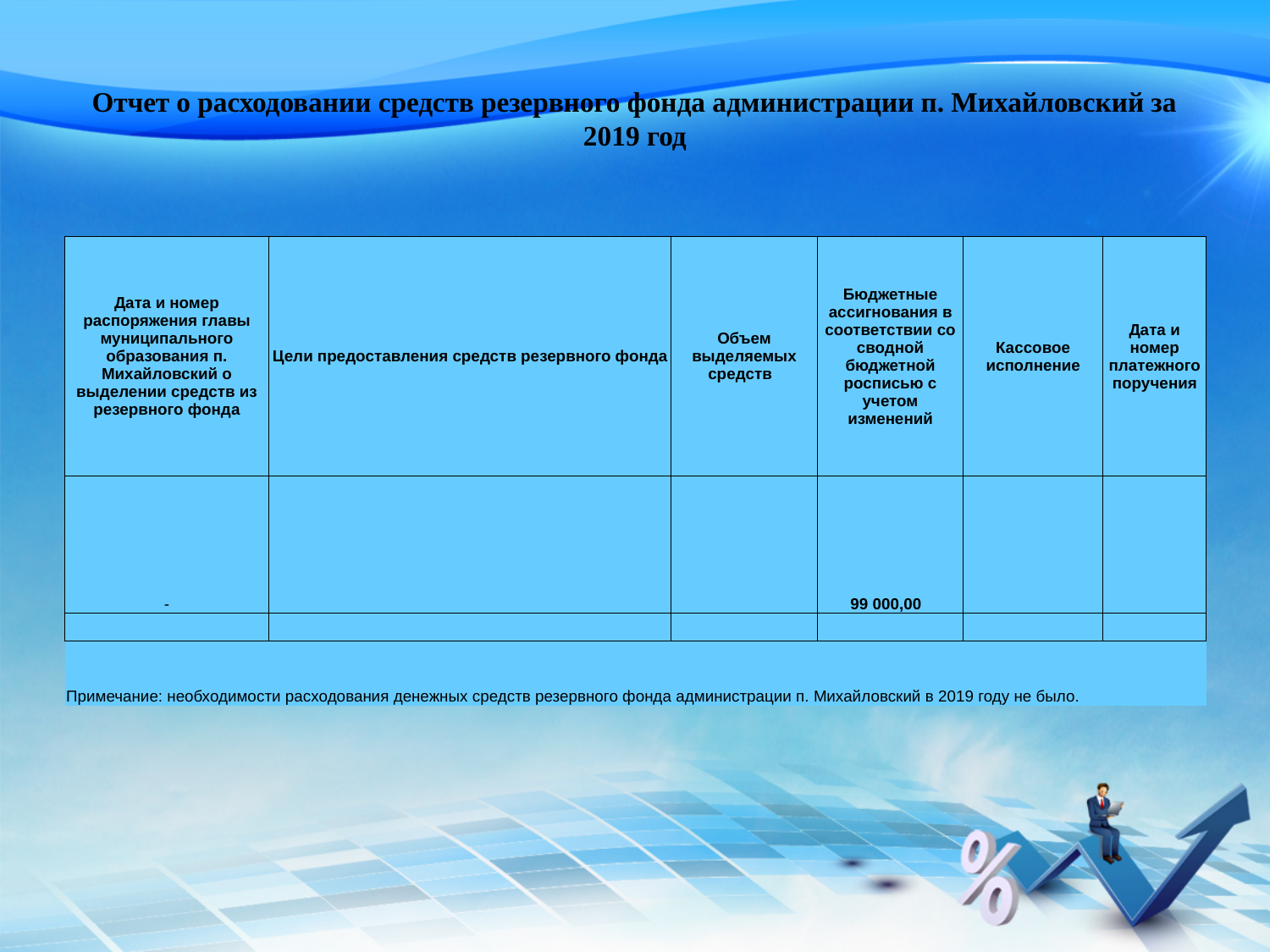

# Отчет о расходовании средств резервного фонда администрации п. Михайловский за 2019 год
| Дата и номер распоряжения главы муниципального образования п. Михайловский о выделении средств из резервного фонда | Цели предоставления средств резервного фонда | Объем выделяемых средств | Бюджетные ассигнования в соответствии со сводной бюджетной росписью с учетом изменений | Кассовое исполнение | Дата и номер платежного поручения |
| --- | --- | --- | --- | --- | --- |
| - |  |  | 99 000,00 |  |  |
|  |  |  |  |  |  |
| Примечание: необходимости расходования денежных средств резервного фонда администрации п. Михайловский в 2019 году не было. |  |  |  |  |  |